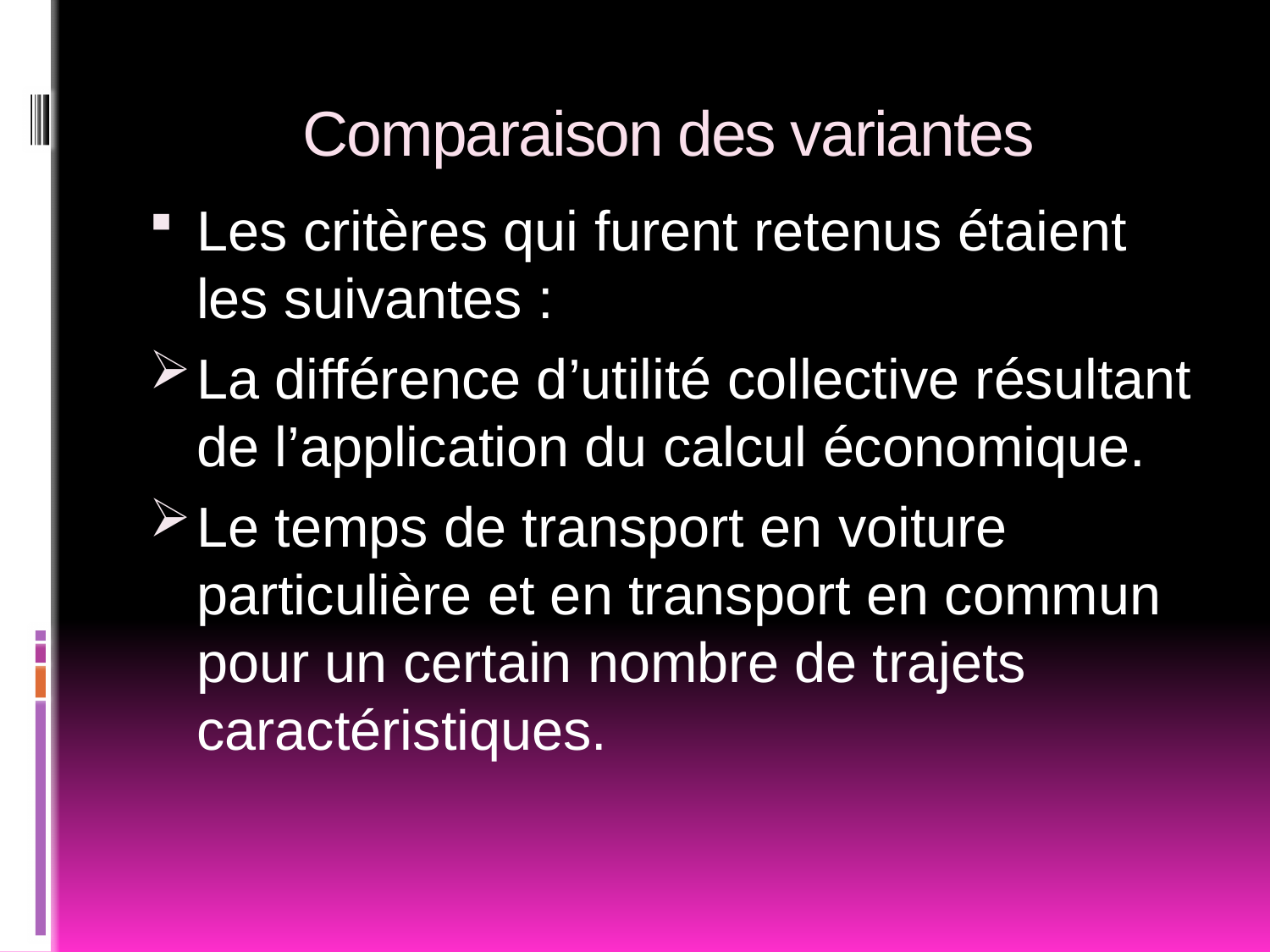

# Comparaison des variantes
Les critères qui furent retenus étaient les suivantes :
La différence d’utilité collective résultant de l’application du calcul économique.
Le temps de transport en voiture particulière et en transport en commun pour un certain nombre de trajets caractéristiques.